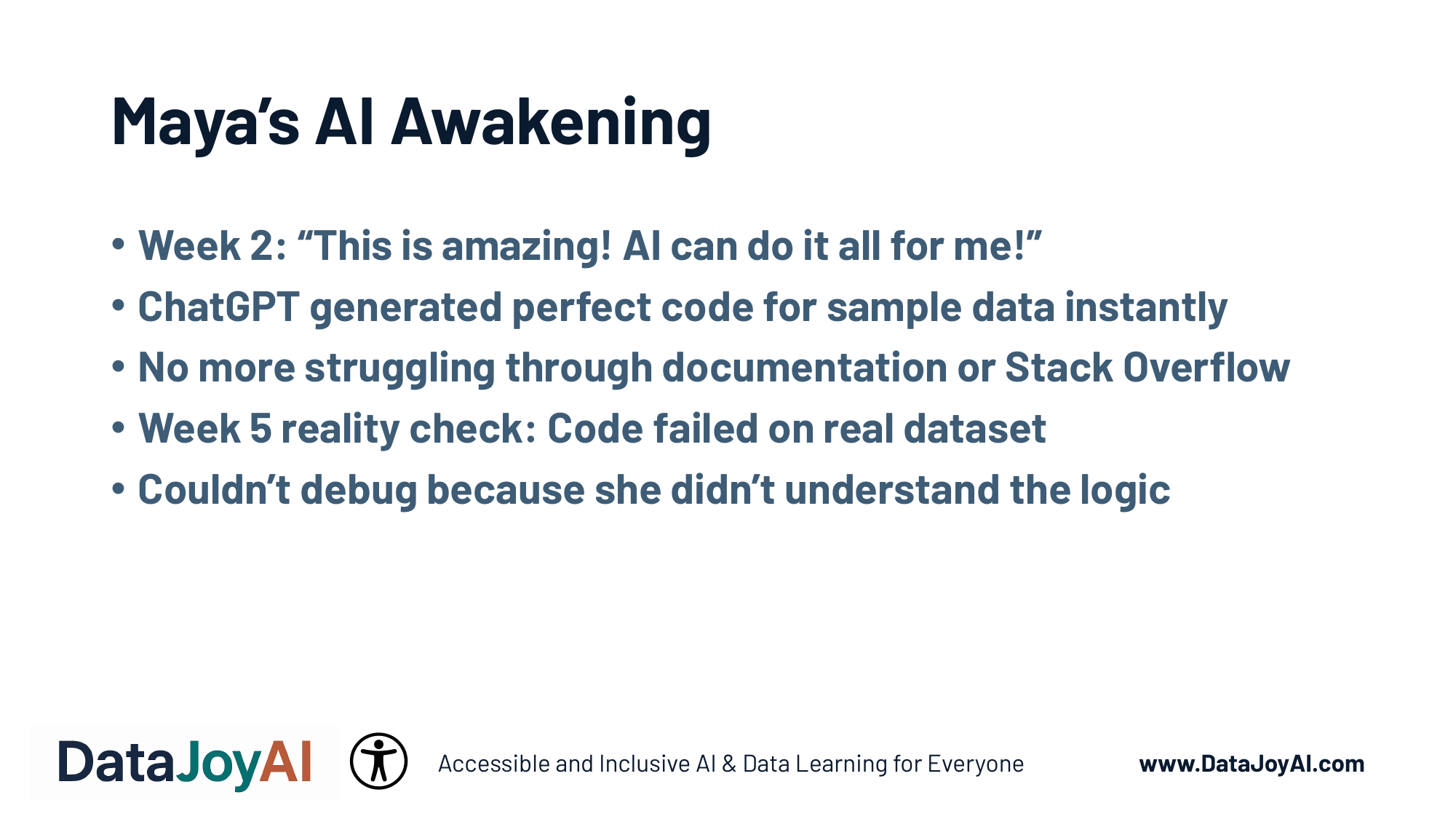

# Maya’s AI Awakening
Week 2: “This is amazing! AI can do it all for me!”
ChatGPT generated perfect code for sample data instantly
No more struggling through documentation or Stack Overflow
Week 5 reality check: Code failed on real dataset
Couldn’t debug because she didn’t understand the logic